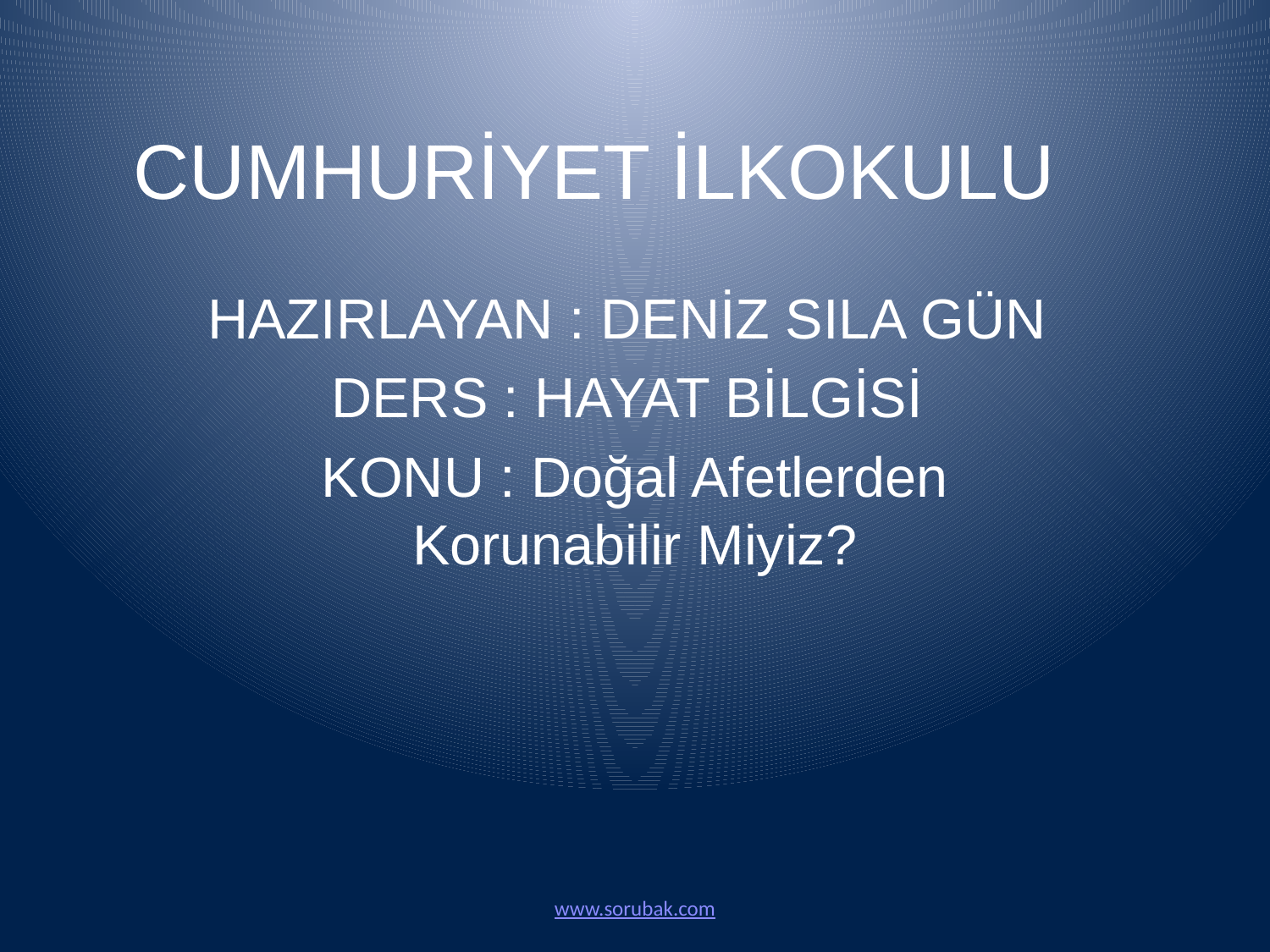

# CUMHURİYET İLKOKULU
HAZIRLAYAN : DENİZ SILA GÜN
DERS : HAYAT BİLGİSİ
KONU : Doğal Afetlerden
Korunabilir Miyiz?

www.sorubak.com